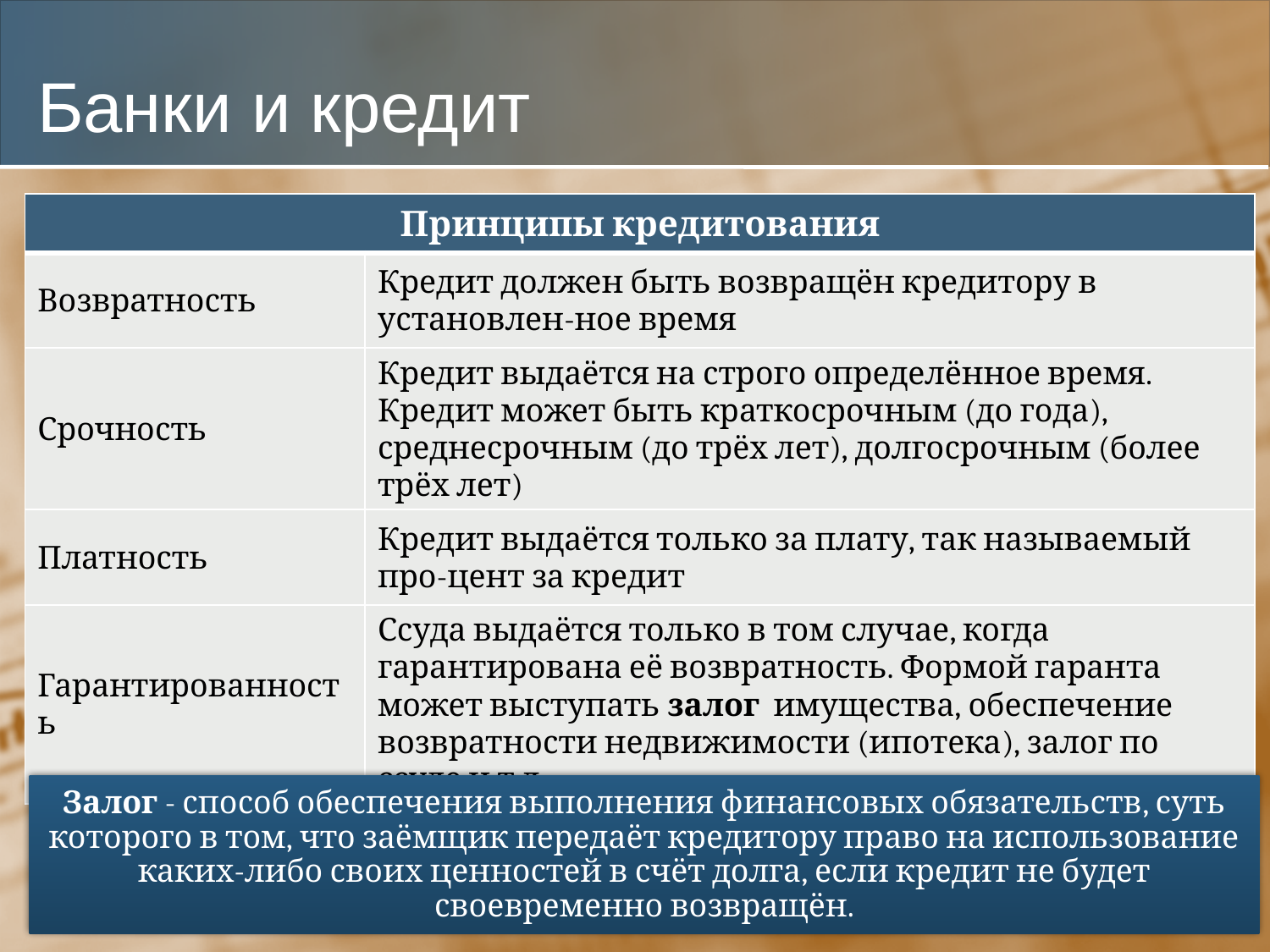

# Банки и кредит
| Принципы кредитования |  |
| --- | --- |
| Возвратность | Кредит должен быть возвращён кредитору в установлен-ное время |
| Срочность | Кредит выдаётся на строго определённое время. Кредит может быть краткосрочным (до года), среднесрочным (до трёх лет), долгосрочным (более трёх лет) |
| Платность | Кредит выдаётся только за плату, так называемый про-цент за кредит |
| Гарантированность | Ссуда выдаётся только в том случае, когда гарантирована её возвратность. Формой гаранта может выступать залог имущества, обеспечение возвратности недвижимости (ипотека), залог по ссуде и т.д. |

Залог - способ обеспечения выполнения финансовых обязательств, суть которого в том, что заёмщик передаёт кредитору право на использование каких-либо своих ценностей в счёт долга, если кредит не будет своевременно возвращён.